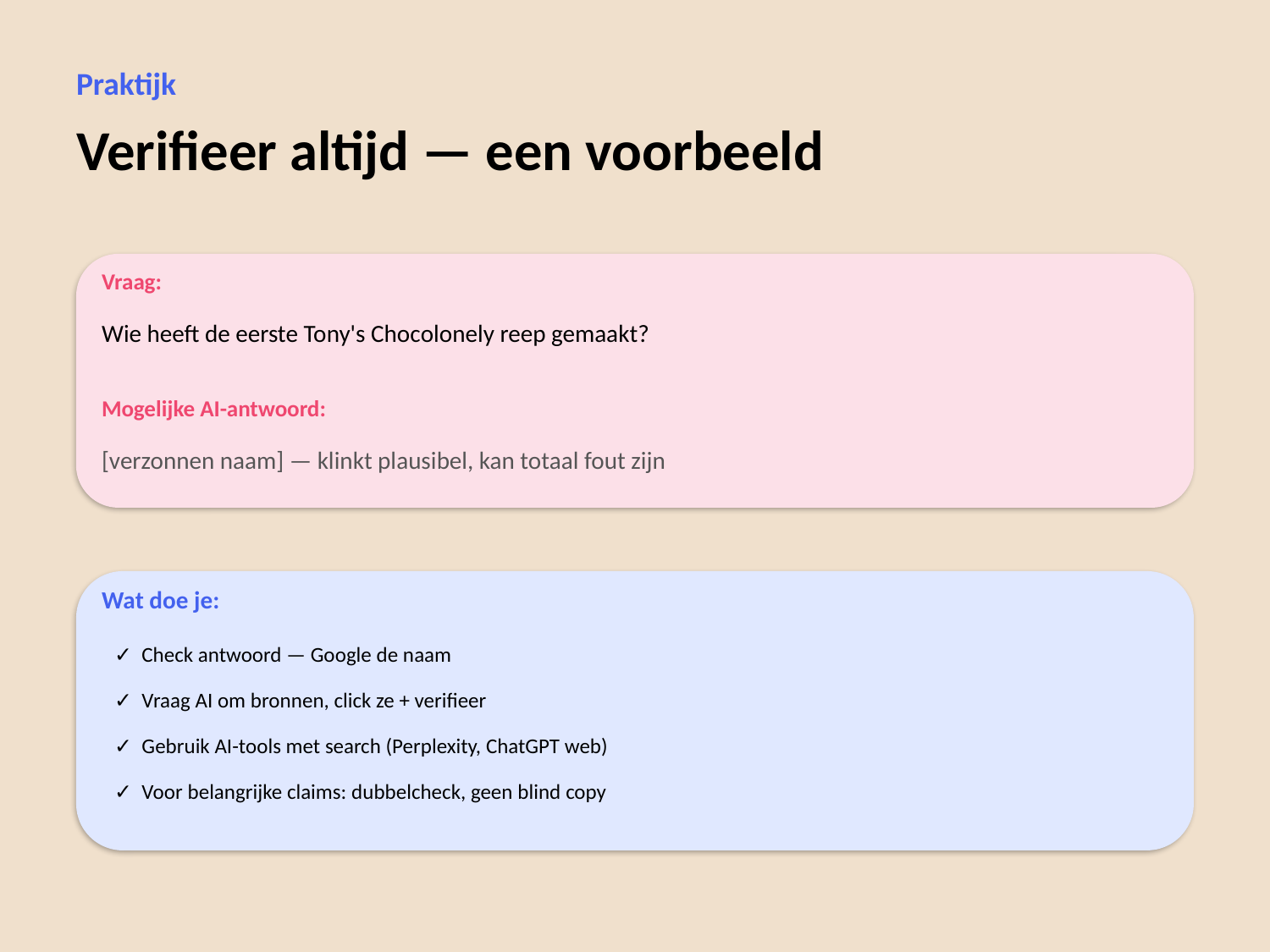

Praktijk
Verifieer altijd — een voorbeeld

Vraag:
Wie heeft de eerste Tony's Chocolonely reep gemaakt?
Mogelijke AI-antwoord:
[verzonnen naam] — klinkt plausibel, kan totaal fout zijn

Wat doe je:
✓  Check antwoord — Google de naam
✓  Vraag AI om bronnen, click ze + verifieer
✓  Gebruik AI-tools met search (Perplexity, ChatGPT web)
✓  Voor belangrijke claims: dubbelcheck, geen blind copy